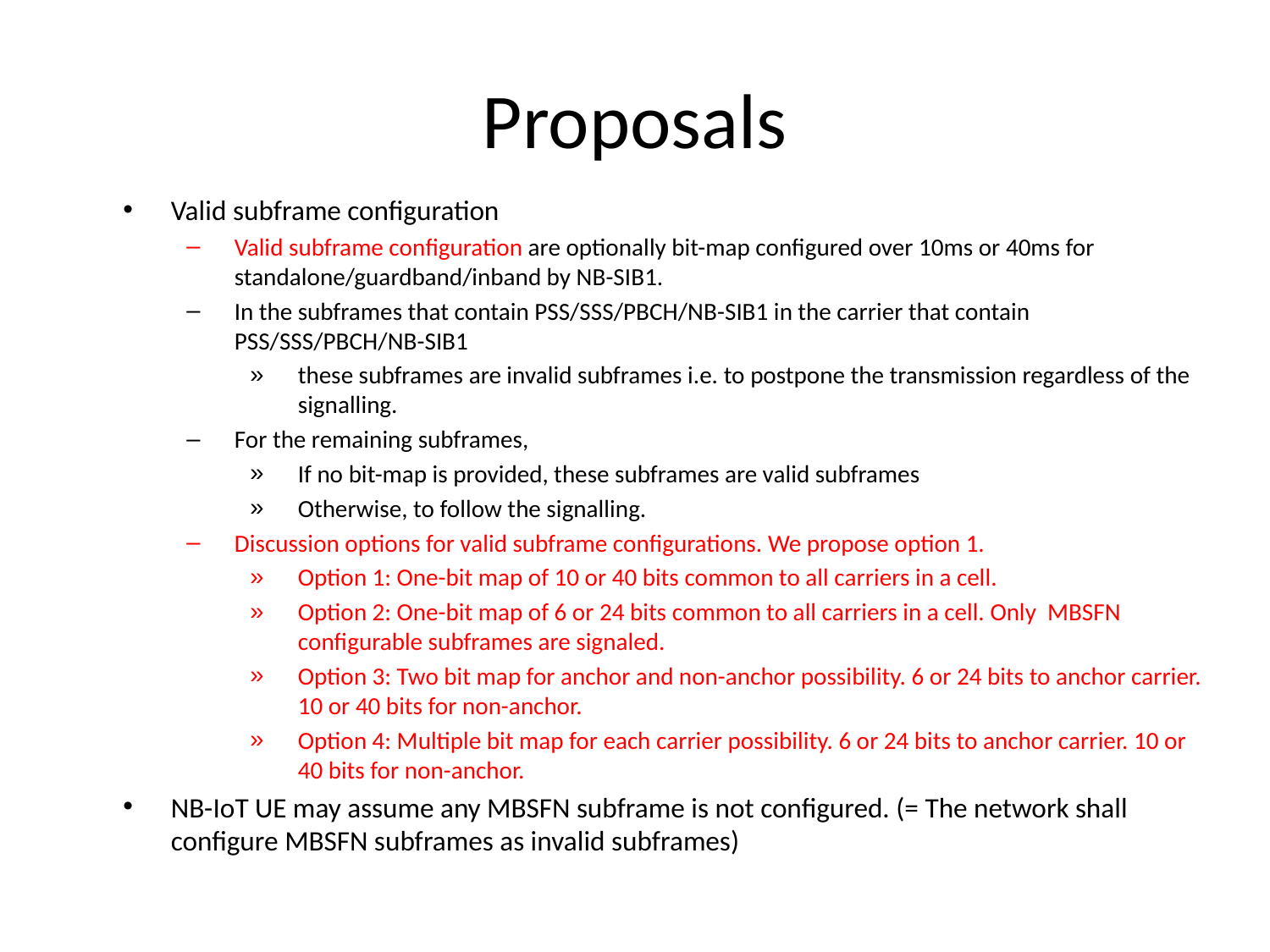

# Proposals
Valid subframe configuration
Valid subframe configuration are optionally bit-map configured over 10ms or 40ms for standalone/guardband/inband by NB-SIB1.
In the subframes that contain PSS/SSS/PBCH/NB-SIB1 in the carrier that contain PSS/SSS/PBCH/NB-SIB1
these subframes are invalid subframes i.e. to postpone the transmission regardless of the signalling.
For the remaining subframes,
If no bit-map is provided, these subframes are valid subframes
Otherwise, to follow the signalling.
Discussion options for valid subframe configurations. We propose option 1.
Option 1: One-bit map of 10 or 40 bits common to all carriers in a cell.
Option 2: One-bit map of 6 or 24 bits common to all carriers in a cell. Only  MBSFN configurable subframes are signaled.
Option 3: Two bit map for anchor and non-anchor possibility. 6 or 24 bits to anchor carrier. 10 or 40 bits for non-anchor.
Option 4: Multiple bit map for each carrier possibility. 6 or 24 bits to anchor carrier. 10 or 40 bits for non-anchor.
NB-IoT UE may assume any MBSFN subframe is not configured. (= The network shall configure MBSFN subframes as invalid subframes)